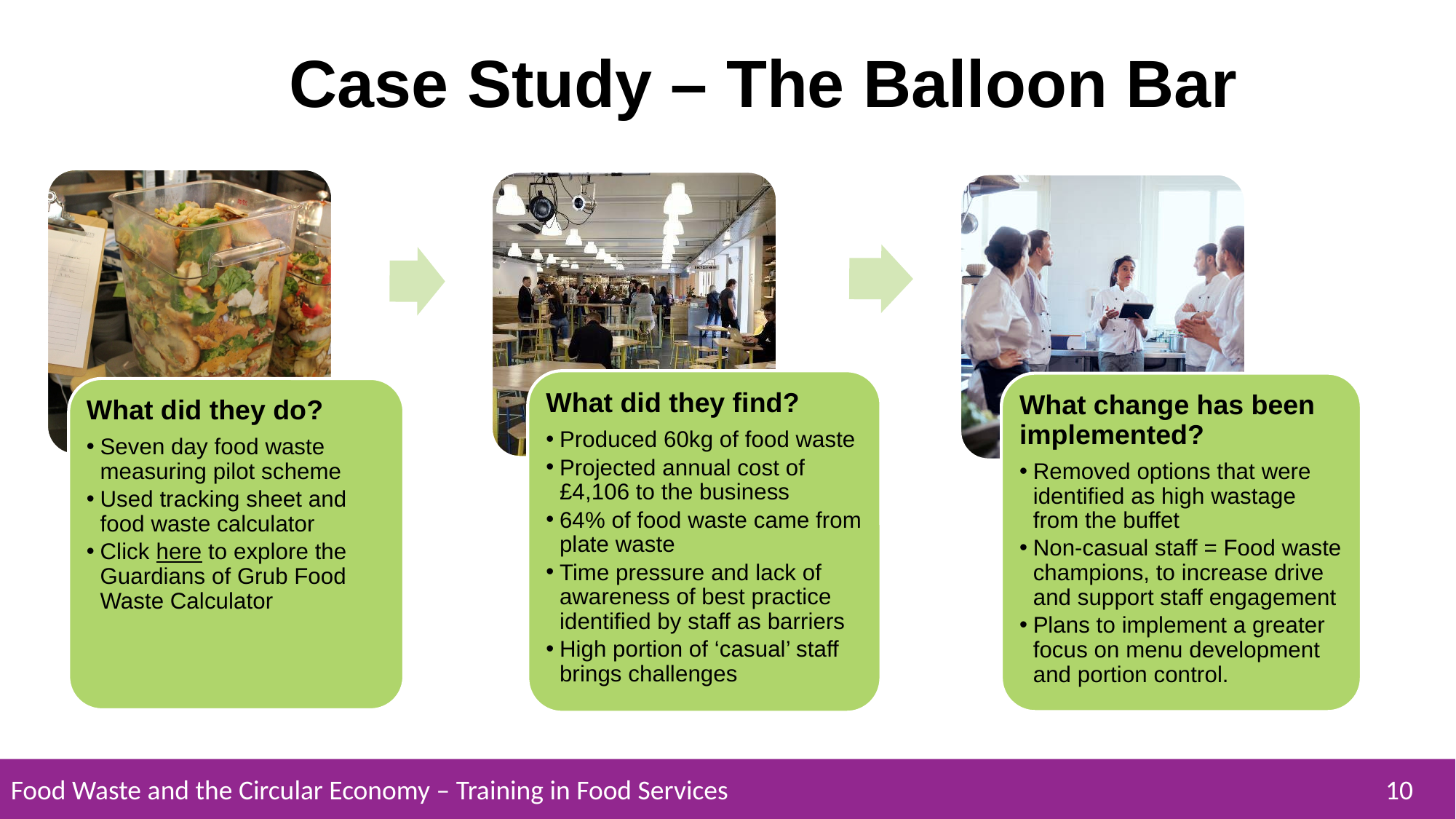

Case Study – The Balloon Bar

What did they find?
Produced 60kg of food waste
Projected annual cost of £4,106 to the business
64% of food waste came from plate waste
Time pressure and lack of awareness of best practice identified by staff as barriers
High portion of ‘casual’ staff brings challenges
What change has been implemented?
Removed options that were identified as high wastage from the buffet
Non-casual staff = Food waste champions, to increase drive and support staff engagement
Plans to implement a greater focus on menu development and portion control.
What did they do?
Seven day food waste measuring pilot scheme
Used tracking sheet and food waste calculator
Click here to explore the Guardians of Grub Food Waste Calculator